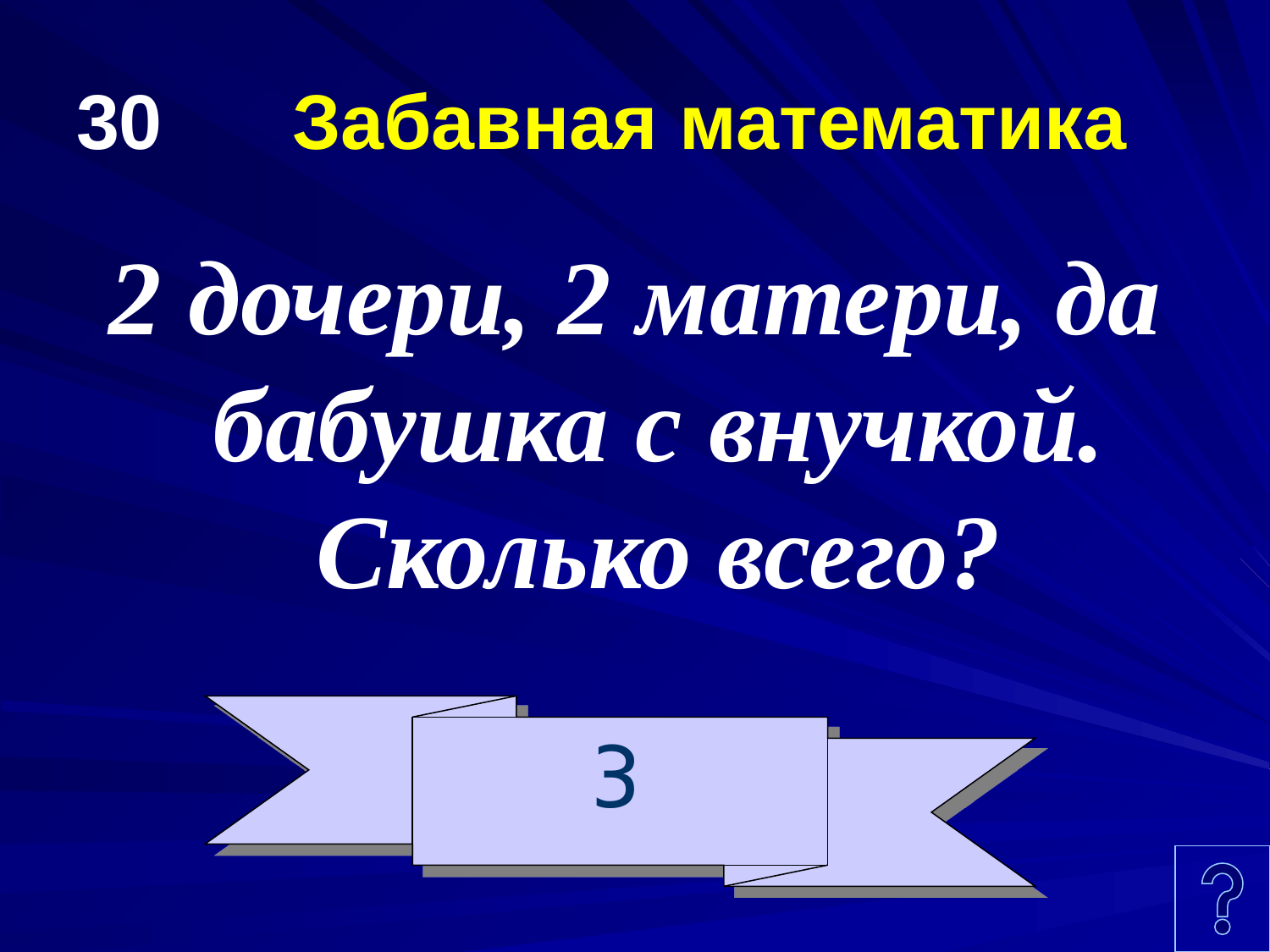

# 30      Забавная математика
2 дочери, 2 матери, да бабушка с внучкой. Сколько всего?
3